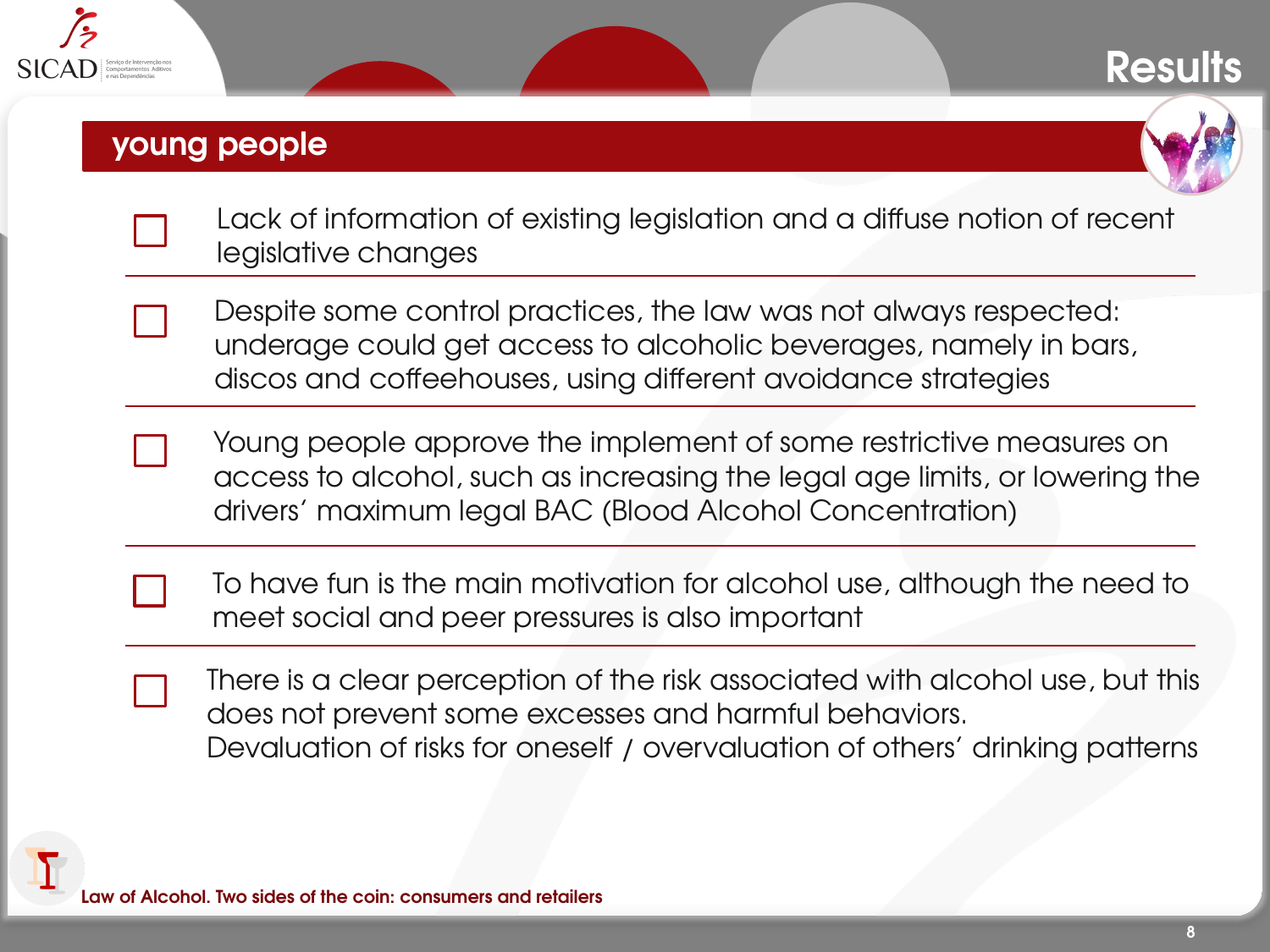

Results

young people

Lack of information of existing legislation and a diffuse notion of recent legislative changes

Despite some control practices, the law was not always respected: underage could get access to alcoholic beverages, namely in bars, discos and coffeehouses, using different avoidance strategies

Young people approve the implement of some restrictive measures on access to alcohol, such as increasing the legal age limits, or lowering the drivers’ maximum legal BAC (Blood Alcohol Concentration)

To have fun is the main motivation for alcohol use, although the need to meet social and peer pressures is also important

There is a clear perception of the risk associated with alcohol use, but this does not prevent some excesses and harmful behaviors.
Devaluation of risks for oneself / overvaluation of others’ drinking patterns

Law of Alcohol. Two sides of the coin: consumers and retailers
8